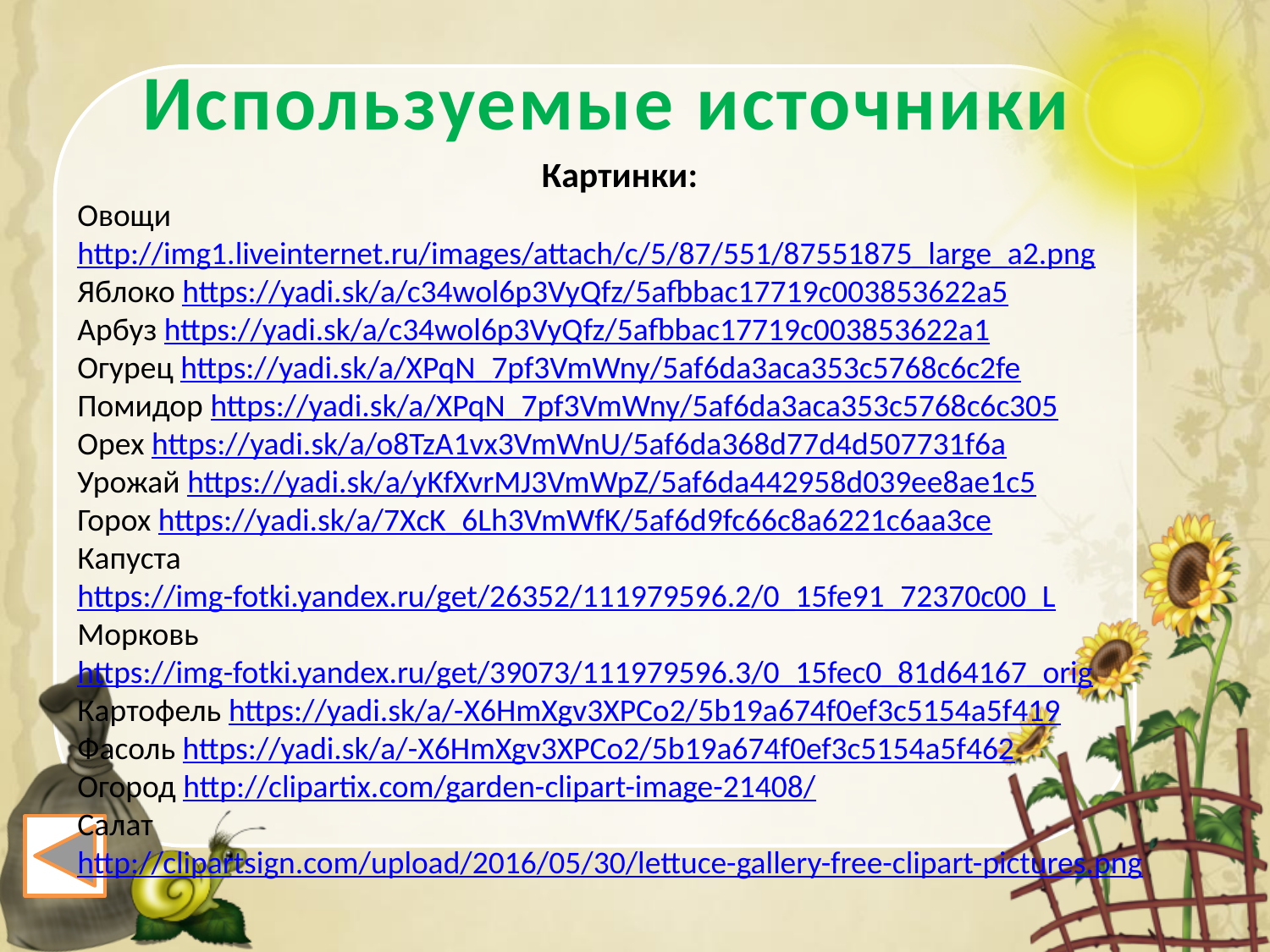

Используемые источники
Картинки:
Овощи http://img1.liveinternet.ru/images/attach/c/5/87/551/87551875_large_a2.png
Яблоко https://yadi.sk/a/c34wol6p3VyQfz/5afbbac17719c003853622a5
Арбуз https://yadi.sk/a/c34wol6p3VyQfz/5afbbac17719c003853622a1
Огурец https://yadi.sk/a/XPqN_7pf3VmWny/5af6da3aca353c5768c6c2fe
Помидор https://yadi.sk/a/XPqN_7pf3VmWny/5af6da3aca353c5768c6c305
Орех https://yadi.sk/a/o8TzA1vx3VmWnU/5af6da368d77d4d507731f6a
Урожай https://yadi.sk/a/yKfXvrMJ3VmWpZ/5af6da442958d039ee8ae1c5
Горох https://yadi.sk/a/7XcK_6Lh3VmWfK/5af6d9fc66c8a6221c6aa3ce
Капуста https://img-fotki.yandex.ru/get/26352/111979596.2/0_15fe91_72370c00_L
Морковь https://img-fotki.yandex.ru/get/39073/111979596.3/0_15fec0_81d64167_orig
Картофель https://yadi.sk/a/-X6HmXgv3XPCo2/5b19a674f0ef3c5154a5f419
Фасоль https://yadi.sk/a/-X6HmXgv3XPCo2/5b19a674f0ef3c5154a5f462
Огород http://clipartix.com/garden-clipart-image-21408/
Салат  http://clipartsign.com/upload/2016/05/30/lettuce-gallery-free-clipart-pictures.png